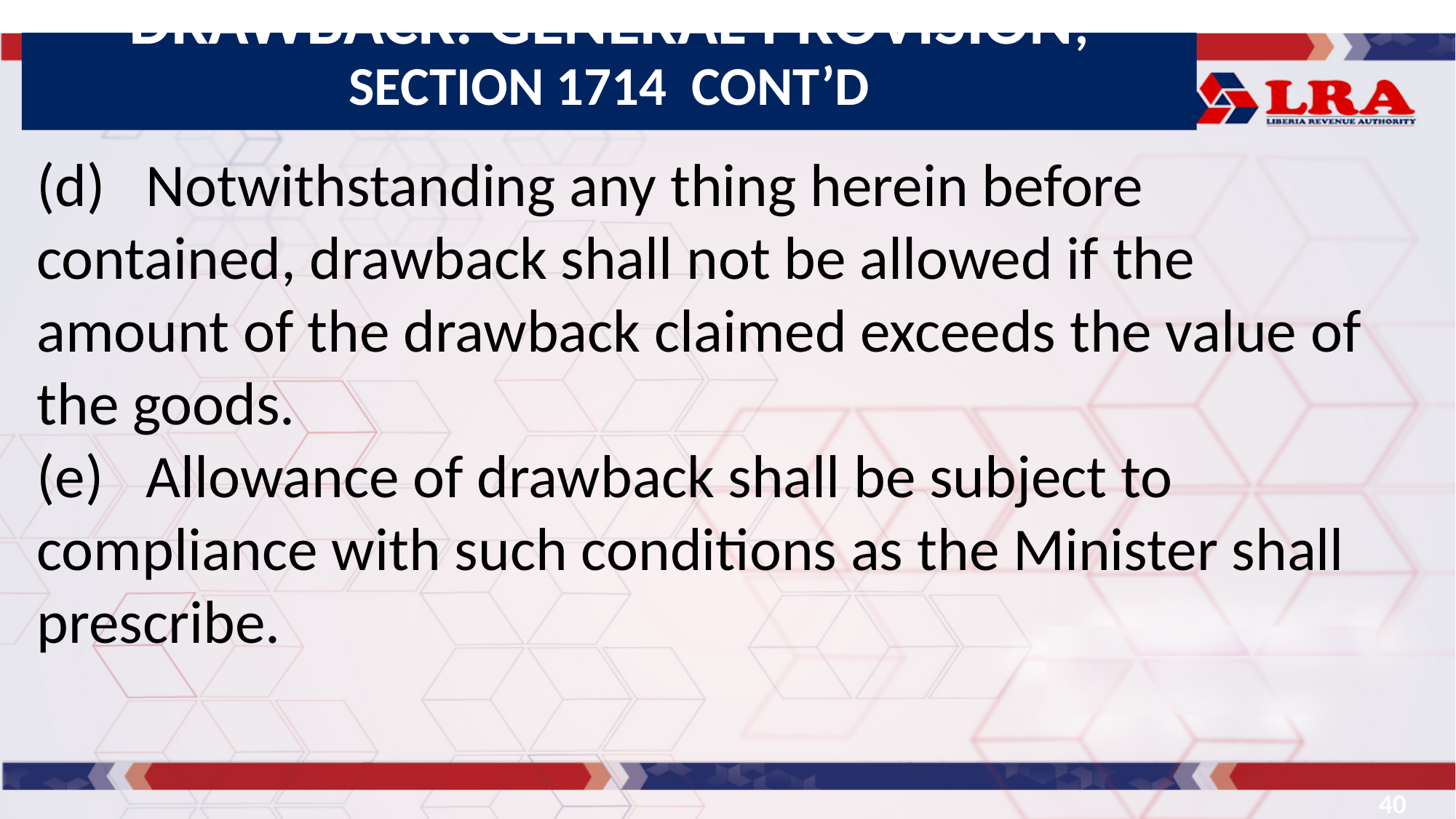

DRAWBACK: GENERAL PROVISION; SECTION 1714  CONT’D

(d)	Notwithstanding any thing herein before contained, drawback shall not be allowed if the amount of the drawback claimed exceeds the value of the goods.
(e)	Allowance of drawback shall be subject to compliance with such conditions as the Minister shall prescribe.

40